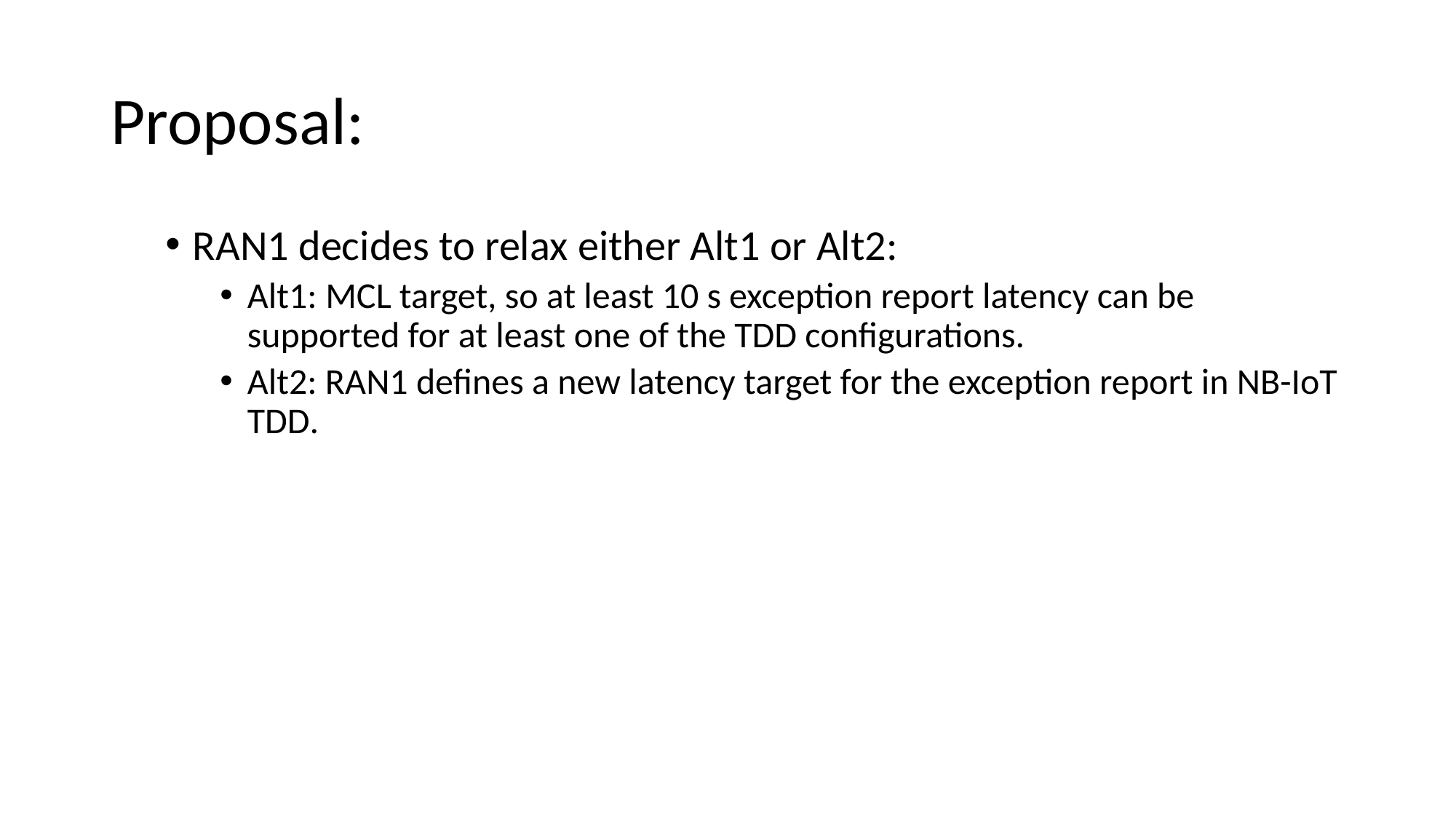

# Proposal:
RAN1 decides to relax either Alt1 or Alt2:
Alt1: MCL target, so at least 10 s exception report latency can be supported for at least one of the TDD configurations.
Alt2: RAN1 defines a new latency target for the exception report in NB-IoT TDD.